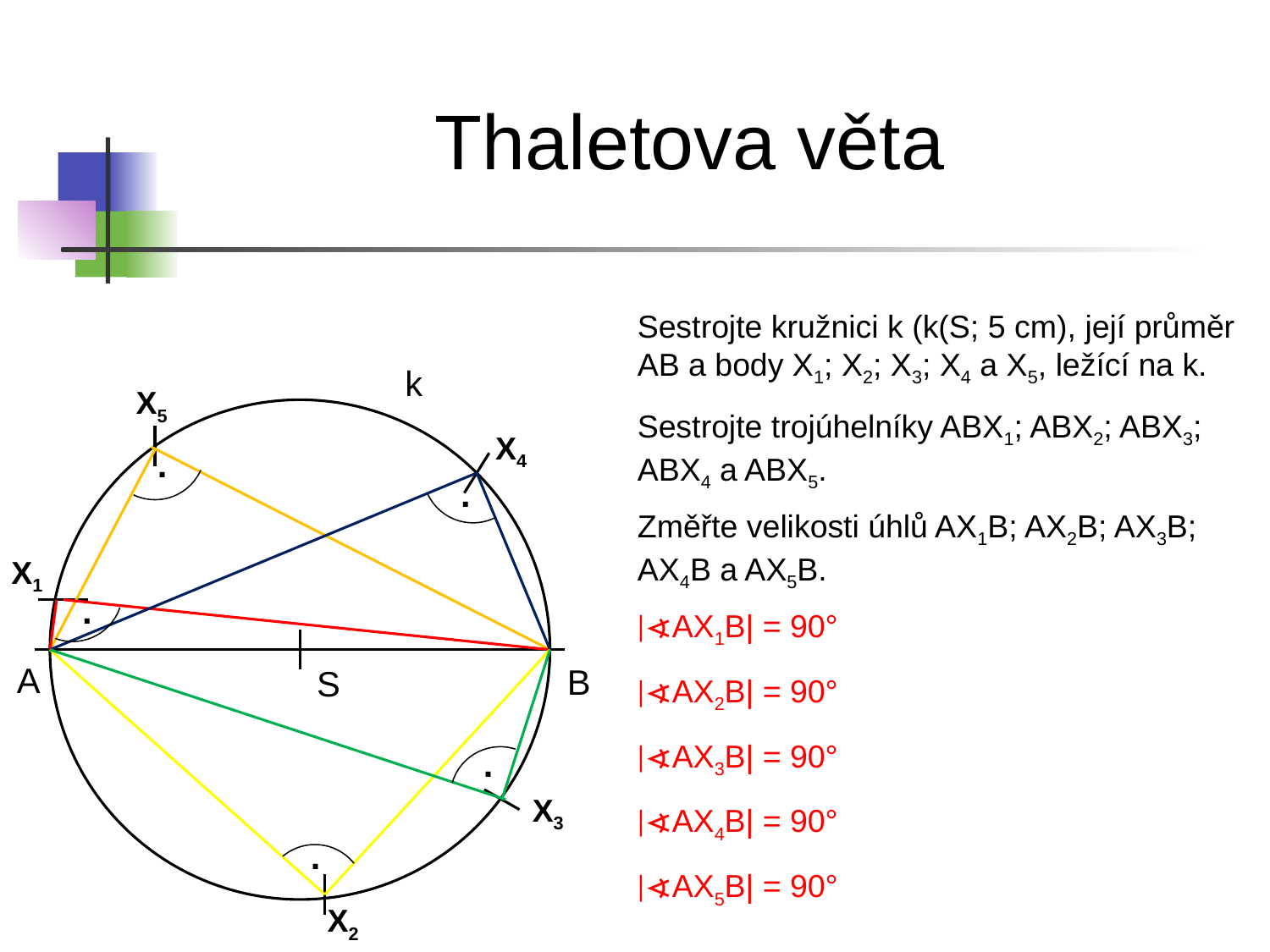

Thaletova věta
Sestrojte kružnici k (k(S; 5 cm), její průměr AB a body X1; X2; X3; X4 a X5, ležící na k.
k
X5

Sestrojte trojúhelníky ABX1; ABX2; ABX3; ABX4 a ABX5.
X4

.
.
Změřte velikosti úhlů AX1B; AX2B; AX3B; AX4B a AX5B.

X1
.
|∢AX1B| = 90°
A
B
S
|∢AX2B| = 90°
|∢AX3B| = 90°
.

X3
|∢AX4B| = 90°
.

|∢AX5B| = 90°
X2